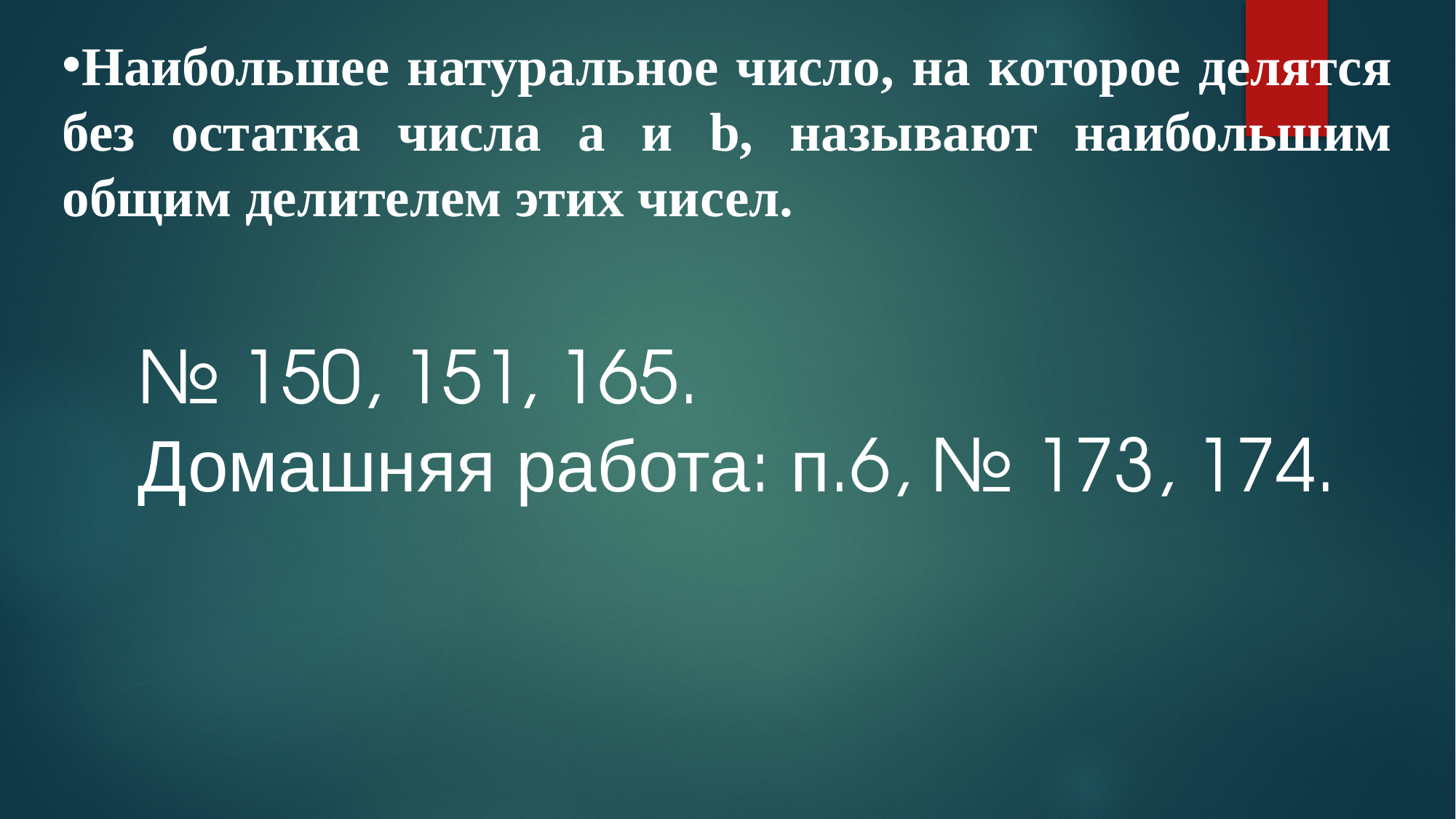

Наибольшее натуральное число, на которое делятся без остатка числа а и b, называют наибольшим общим делителем этих чисел.
№ 150, 151, 165.
Домашняя работа: п.6, № 173, 174.